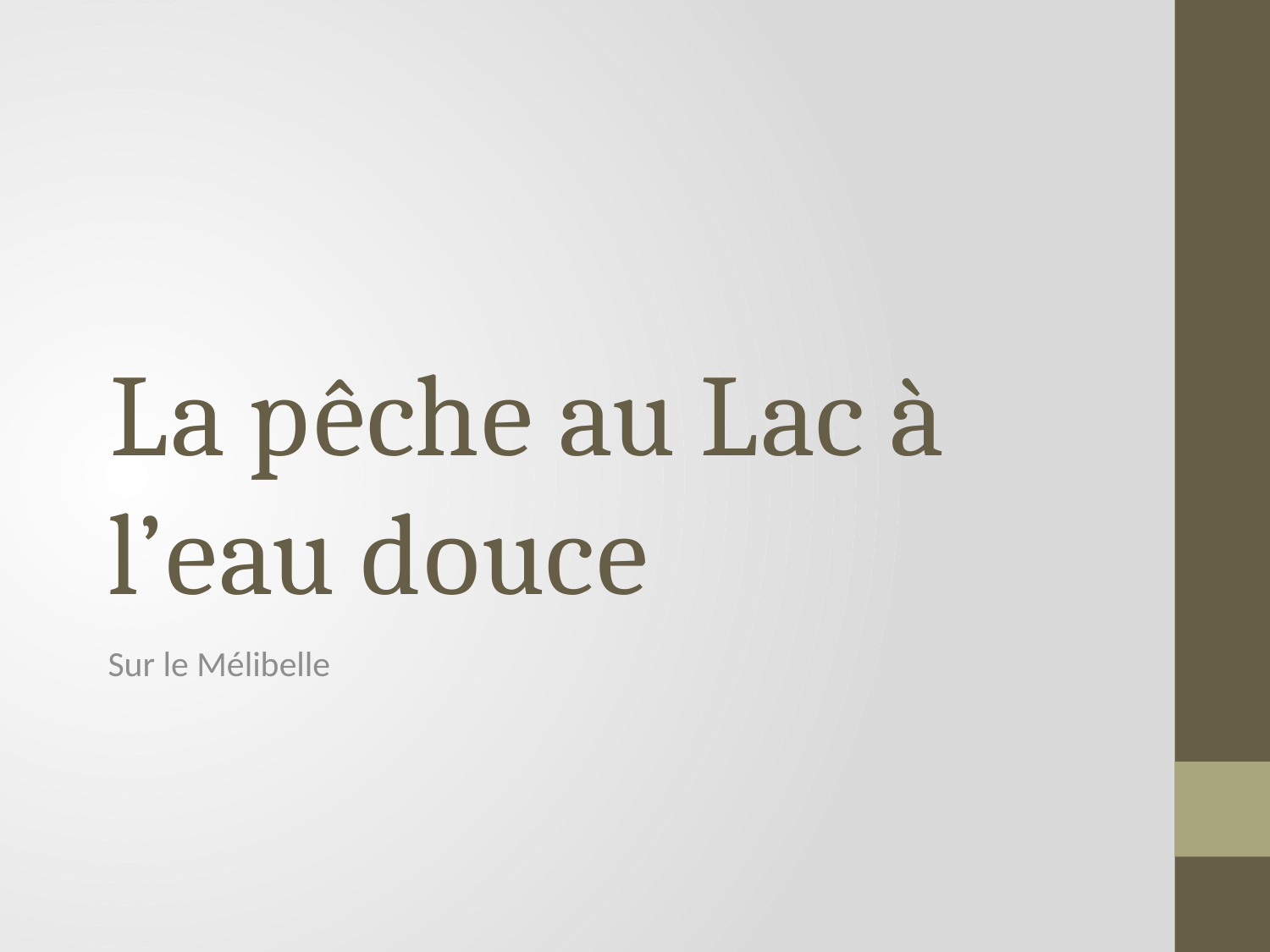

# La pêche au Lac à l’eau douce
Sur le Mélibelle